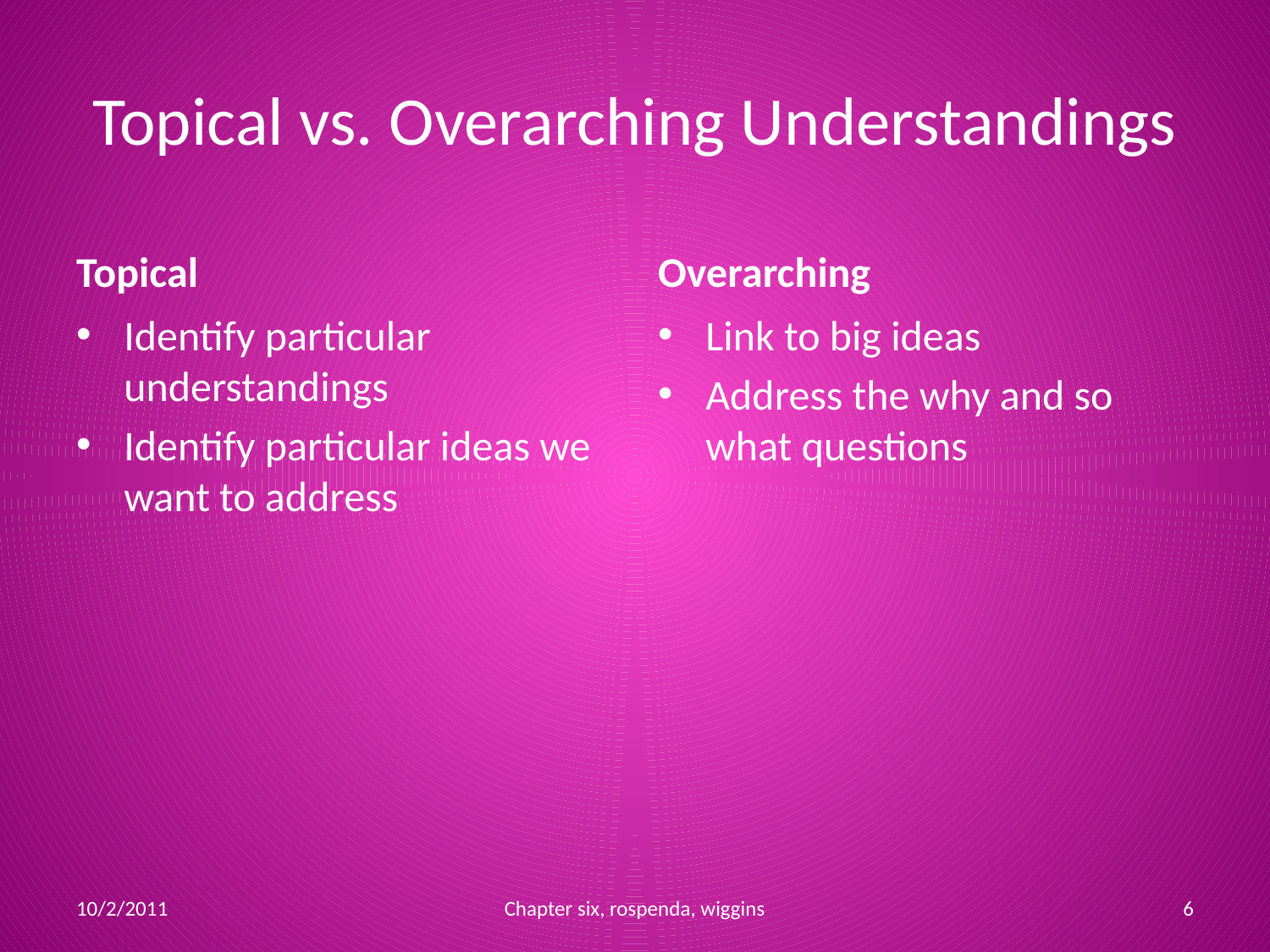

# Topical vs. Overarching Understandings
Topical
Overarching
Identify particular understandings
Identify particular ideas we want to address
Link to big ideas
Address the why and so what questions
10/2/2011
Chapter six, rospenda, wiggins
6